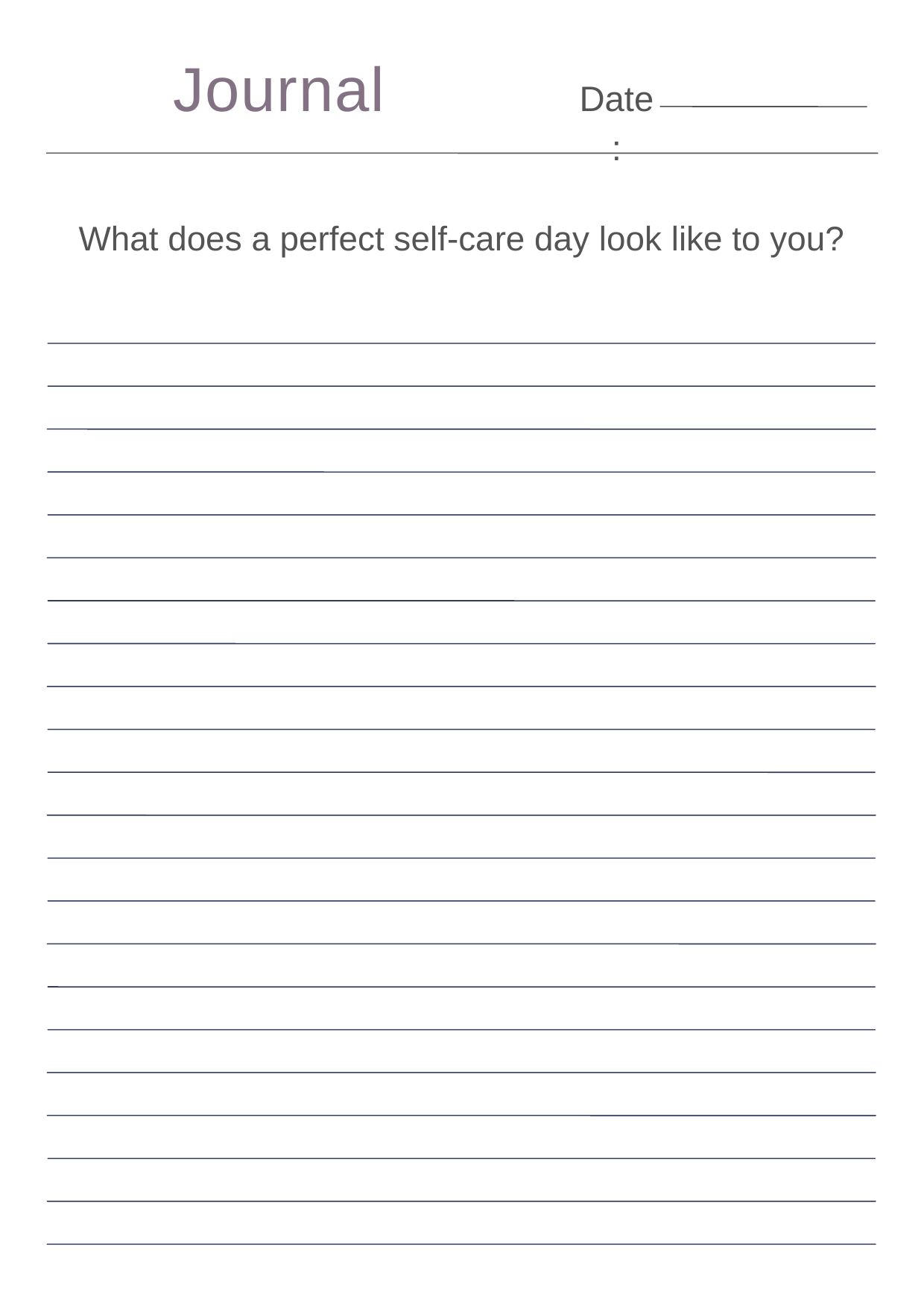

Journal
Date:

What does a perfect self-care day look like to you?